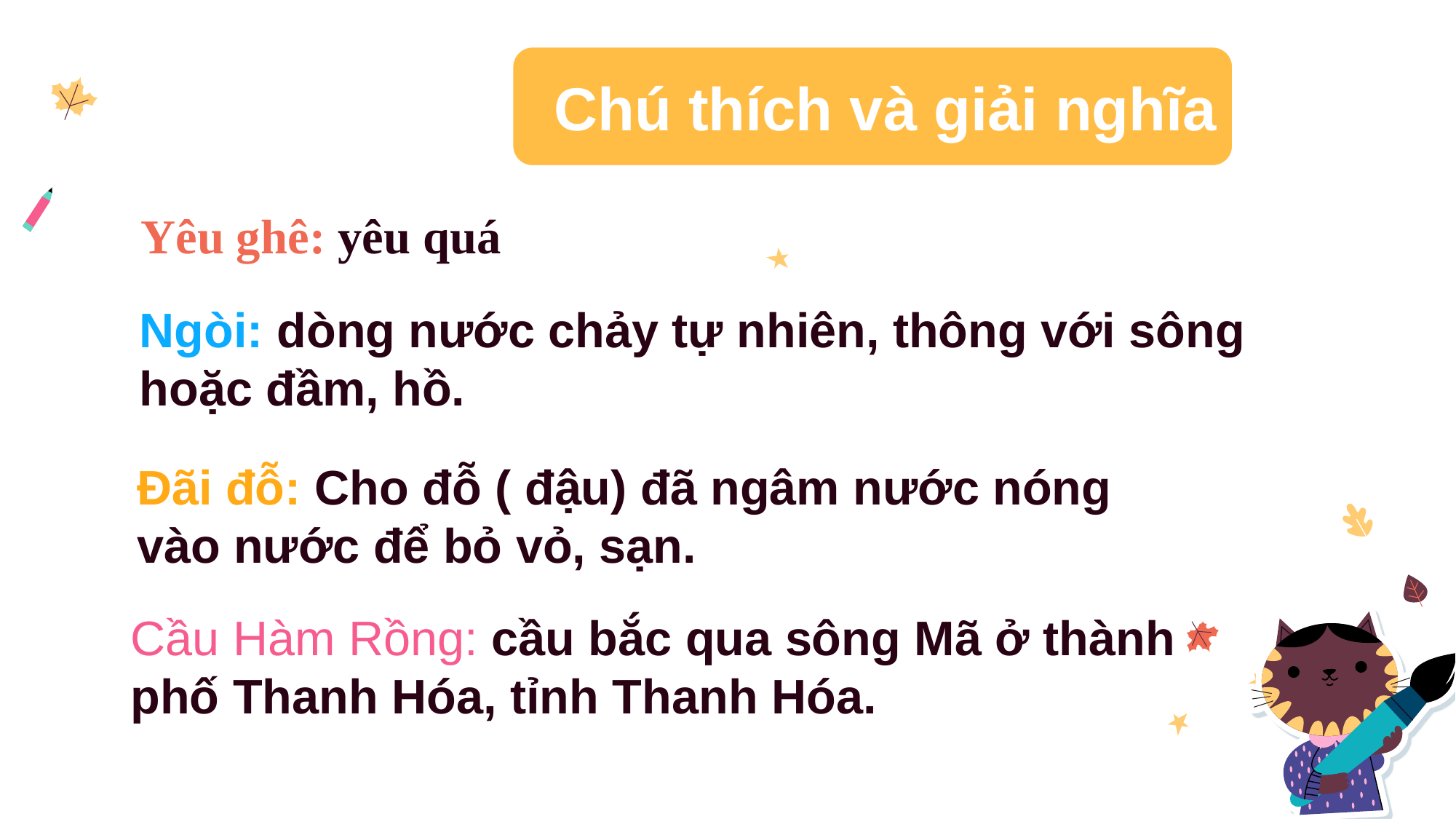

Chú thích và giải nghĩa

Yêu ghê: yêu quá

Ngòi: dòng nước chảy tự nhiên, thông với sông hoặc đầm, hồ.
Đãi đỗ: Cho đỗ ( đậu) đã ngâm nước nóng vào nước để bỏ vỏ, sạn.

Cầu Hàm Rồng: cầu bắc qua sông Mã ở thành phố Thanh Hóa, tỉnh Thanh Hóa.